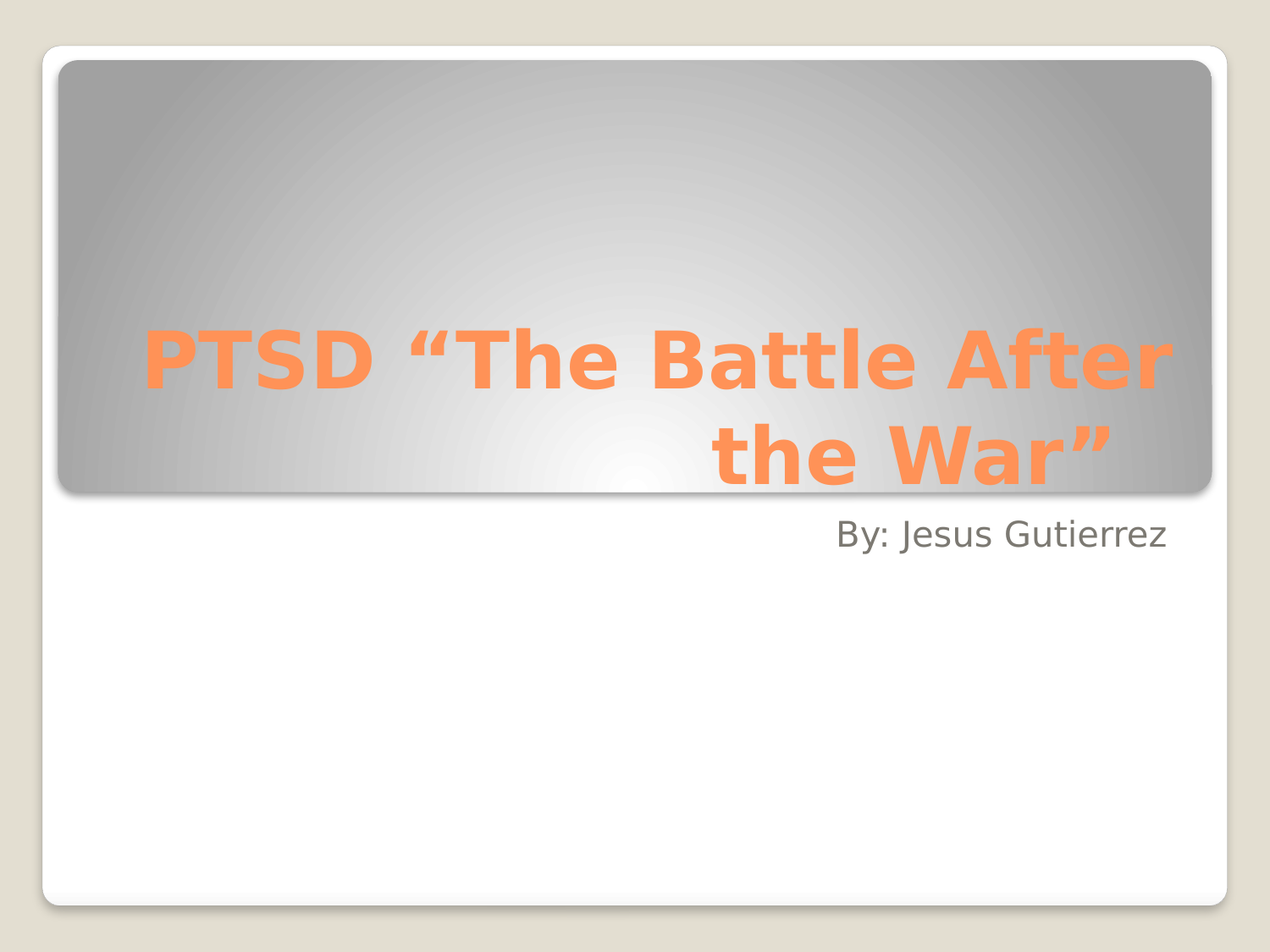

# PTSD “The Battle After the War”
By: Jesus Gutierrez